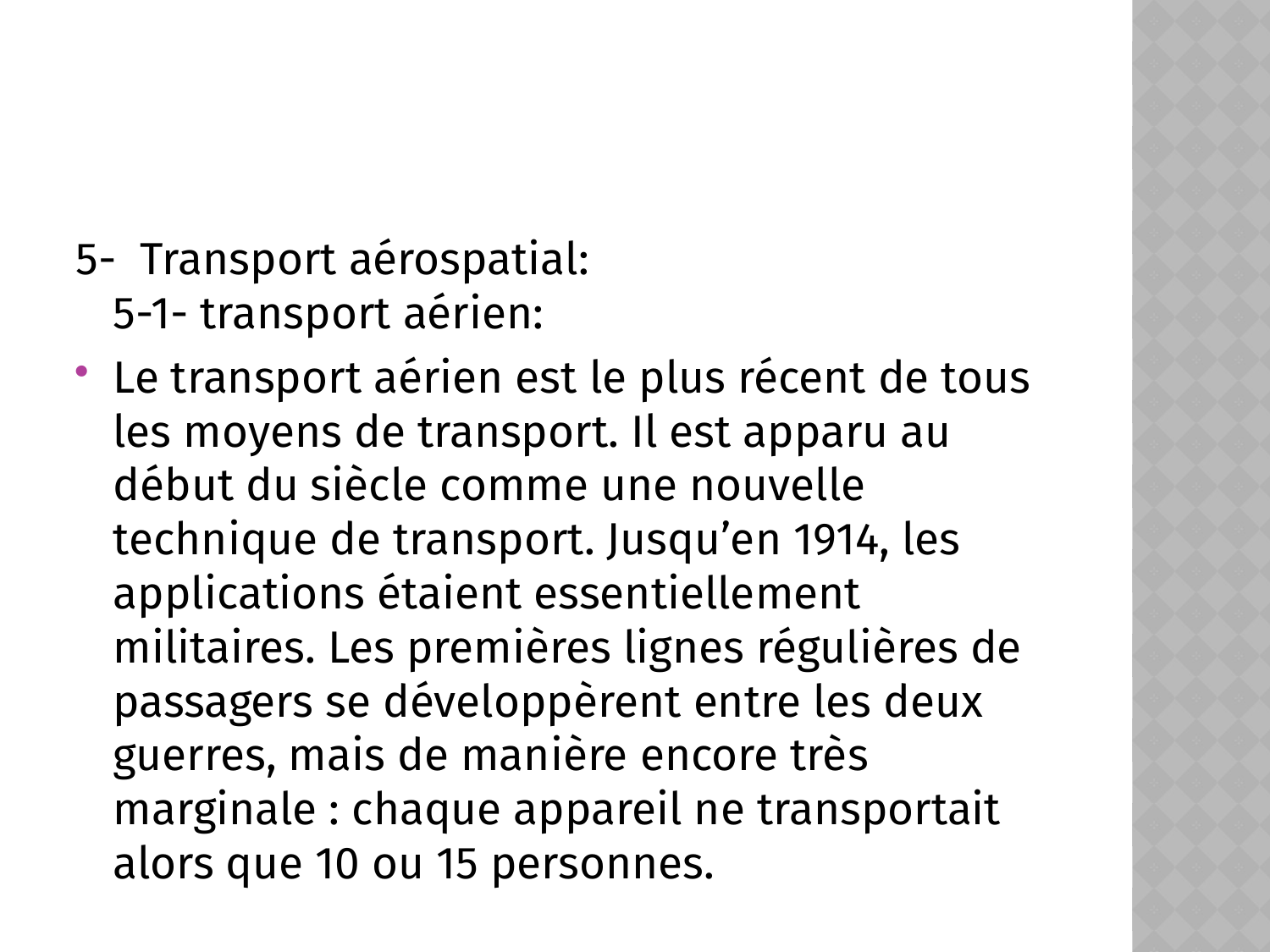

5-  Transport aérospatial:
5-1- transport aérien:
Le transport aérien est le plus récent de tous les moyens de transport. Il est apparu au début du siècle comme une nouvelle technique de transport. Jusqu’en 1914, les applications étaient essentiellement militaires. Les premières lignes régulières de passagers se développèrent entre les deux guerres, mais de manière encore très marginale : chaque appareil ne transportait alors que 10 ou 15 personnes.